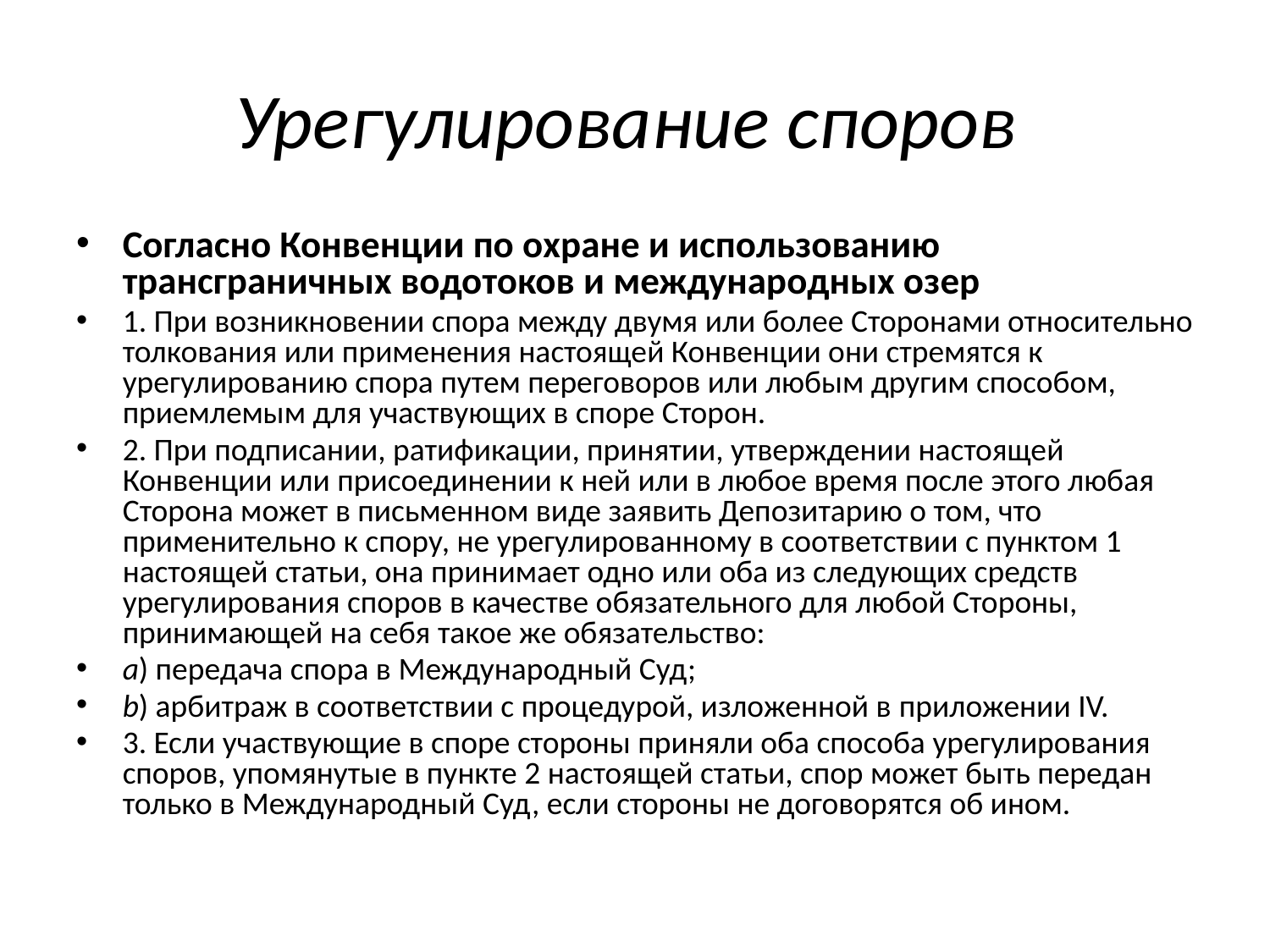

# Урегулирование споров
Согласно Конвенции по охране и использованию трансграничных водотоков и международных озер
1. При возникновении спора между двумя или более Сторонами относительно толкования или применения настоящей Конвенции они стремятся к урегулированию спора путем переговоров или любым другим способом, приемлемым для участвующих в споре Сторон.
2. При подписании, ратификации, принятии, утверждении настоящей Конвенции или присоединении к ней или в любое время после этого любая Сторона может в письменном виде заявить Депозитарию о том, что применительно к спору, не урегулированному в соответствии с пунктом 1 настоящей статьи, она принимает одно или оба из следующих средств урегулирования споров в качестве обязательного для любой Стороны, принимающей на себя такое же обязательство:
a) передача спора в Международный Суд;
b) арбитраж в соответствии с процедурой, изложенной в приложении IV.
3. Если участвующие в споре стороны приняли оба способа урегулирования споров, упомянутые в пункте 2 настоящей статьи, спор может быть передан только в Международный Суд, если стороны не договорятся об ином.